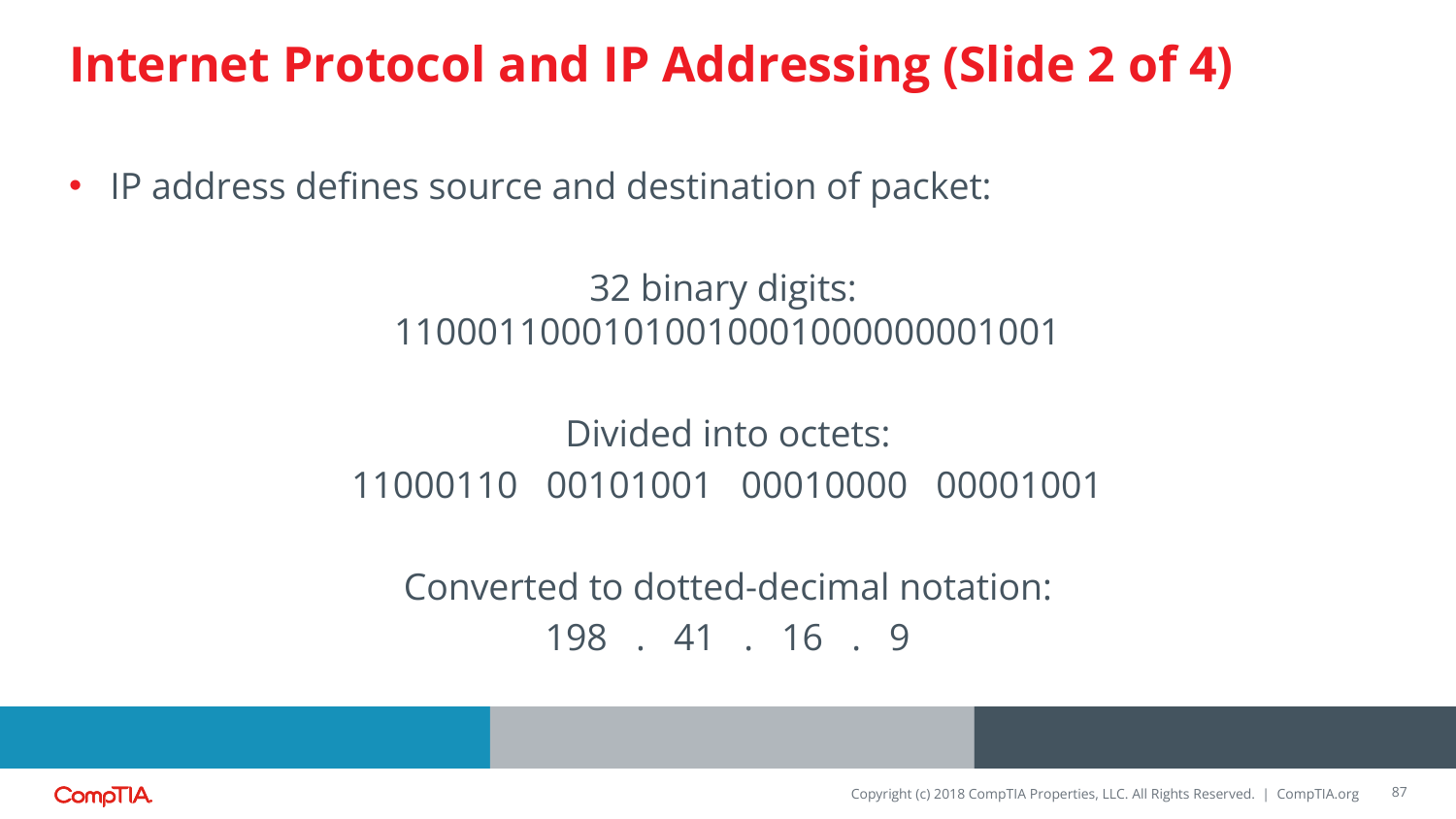

# Internet Protocol and IP Addressing (Slide 2 of 4)
IP address defines source and destination of packet:

32 binary digits:
11000110001010010001000000001001

Divided into octets:
11000110   00101001   00010000   00001001

Converted to dotted-decimal notation:
198   .   41   .   16   .   9
87